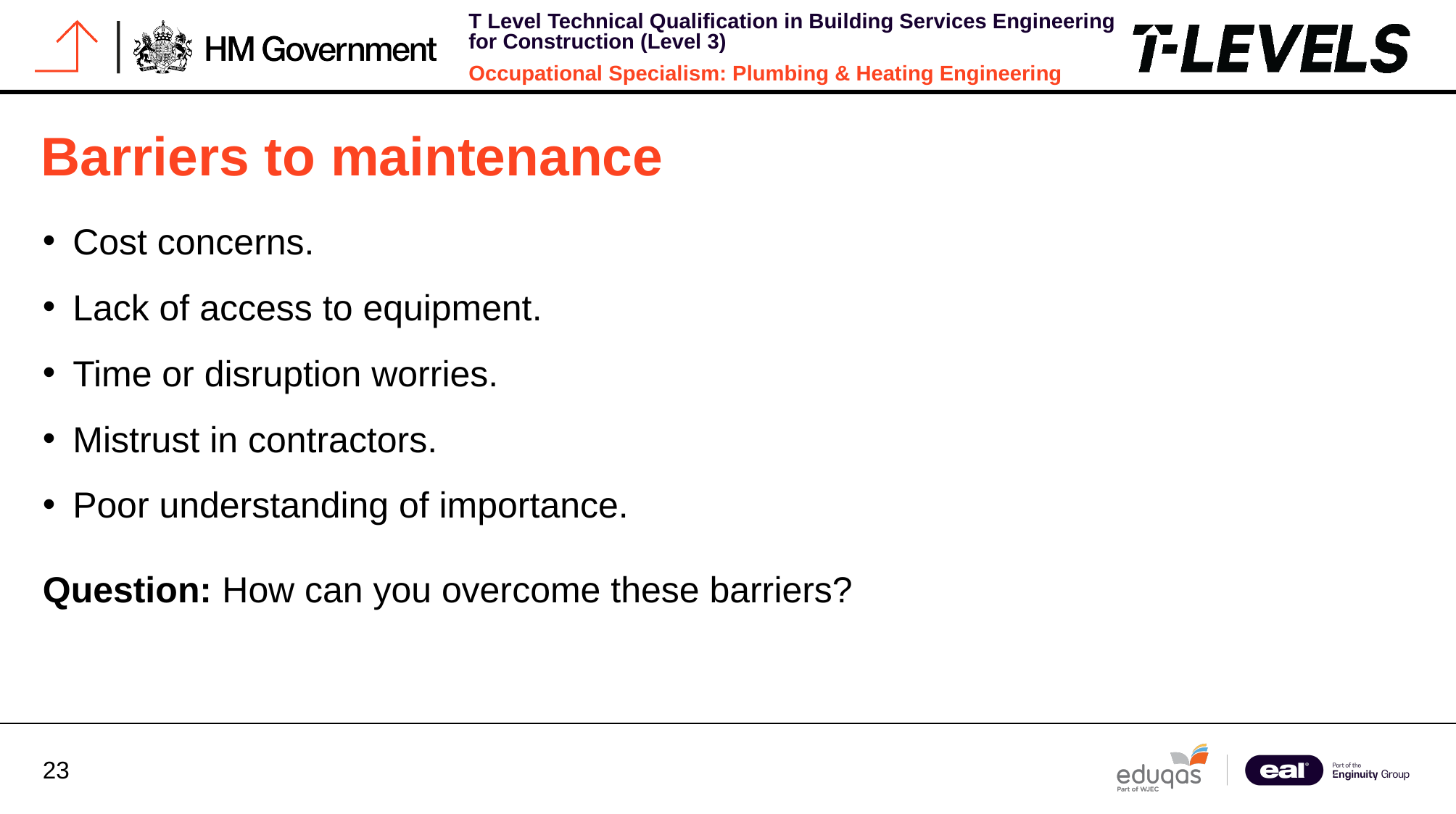

# Barriers to maintenance
Cost concerns.
Lack of access to equipment.
Time or disruption worries.
Mistrust in contractors.
Poor understanding of importance.
Question: How can you overcome these barriers?